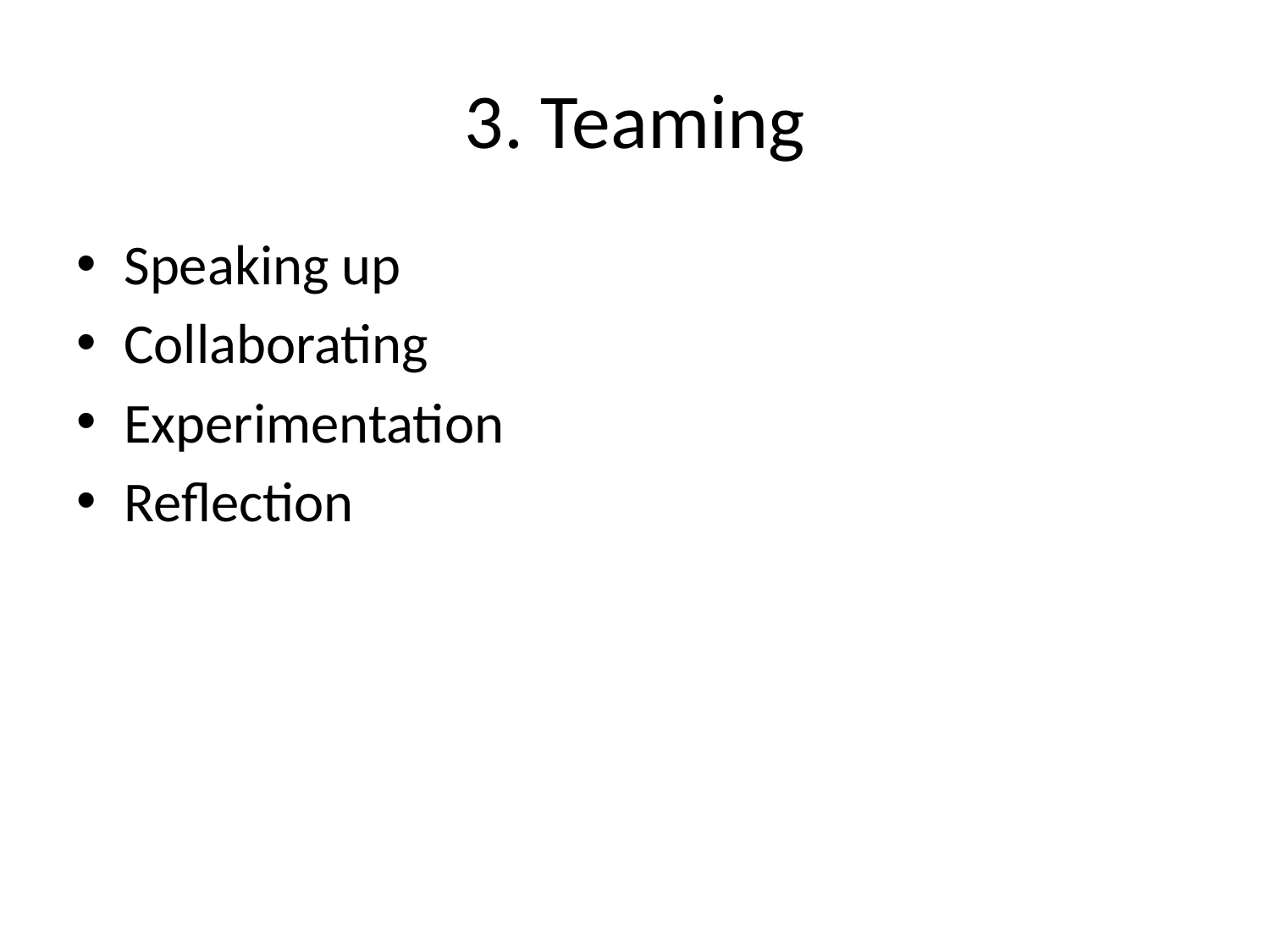

# 3. Teaming
Speaking up
Collaborating
Experimentation
Reflection